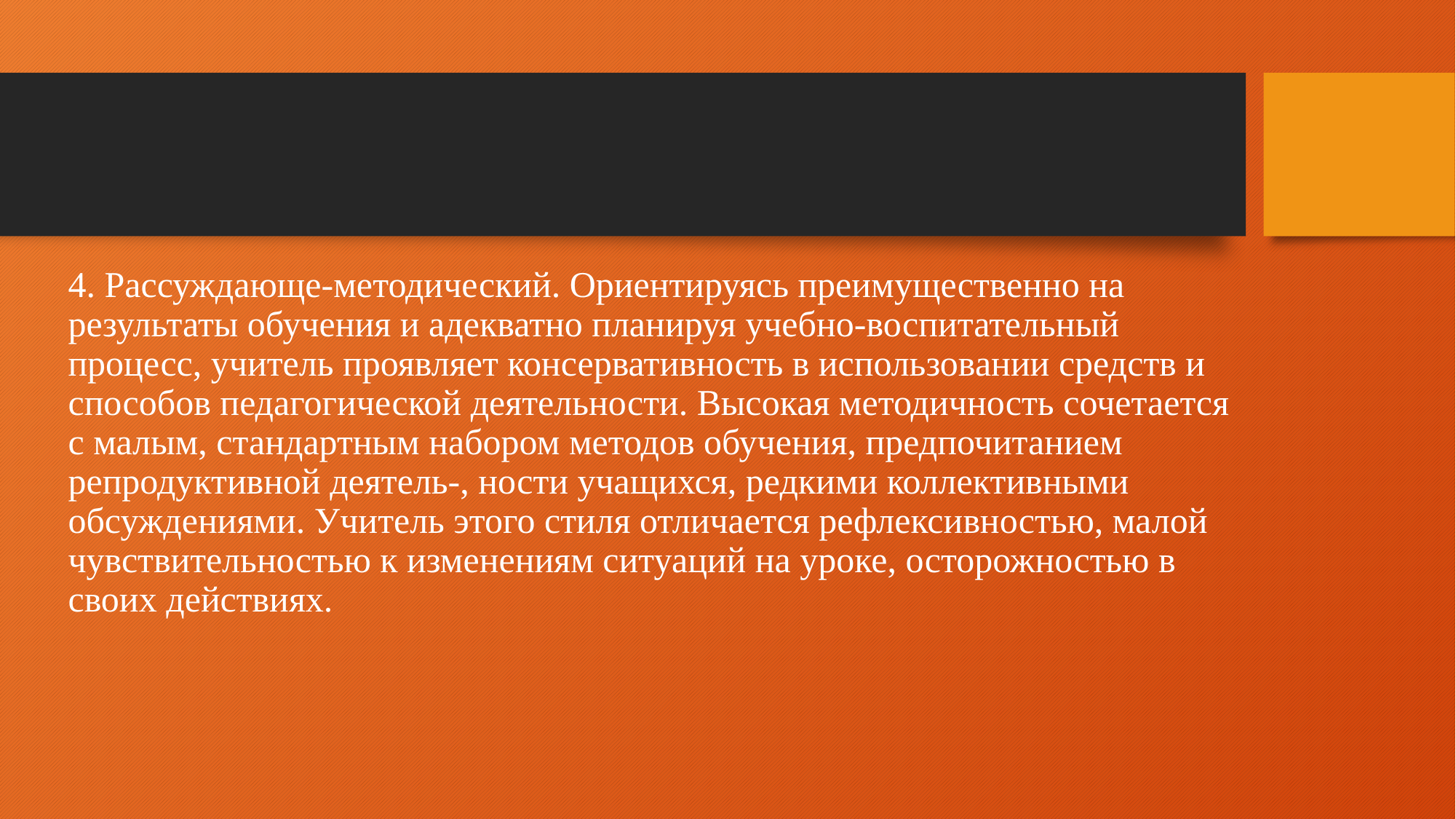

4. Рассуждающе-методический. Ориентируясь преимущественно на результаты обучения и адекватно планируя учебно-воспитательный процесс, учитель проявляет консервативность в использовании средств и способов педагогической деятельности. Высокая методичность сочетается с малым, стандартным набором методов обучения, предпочитанием репродуктивной деятель-, ности учащихся, редкими коллективными обсуждениями. Учитель этого стиля отличается рефлексивностью, малой чувствительностью к изменениям ситуаций на уроке, осторожностью в своих действиях.